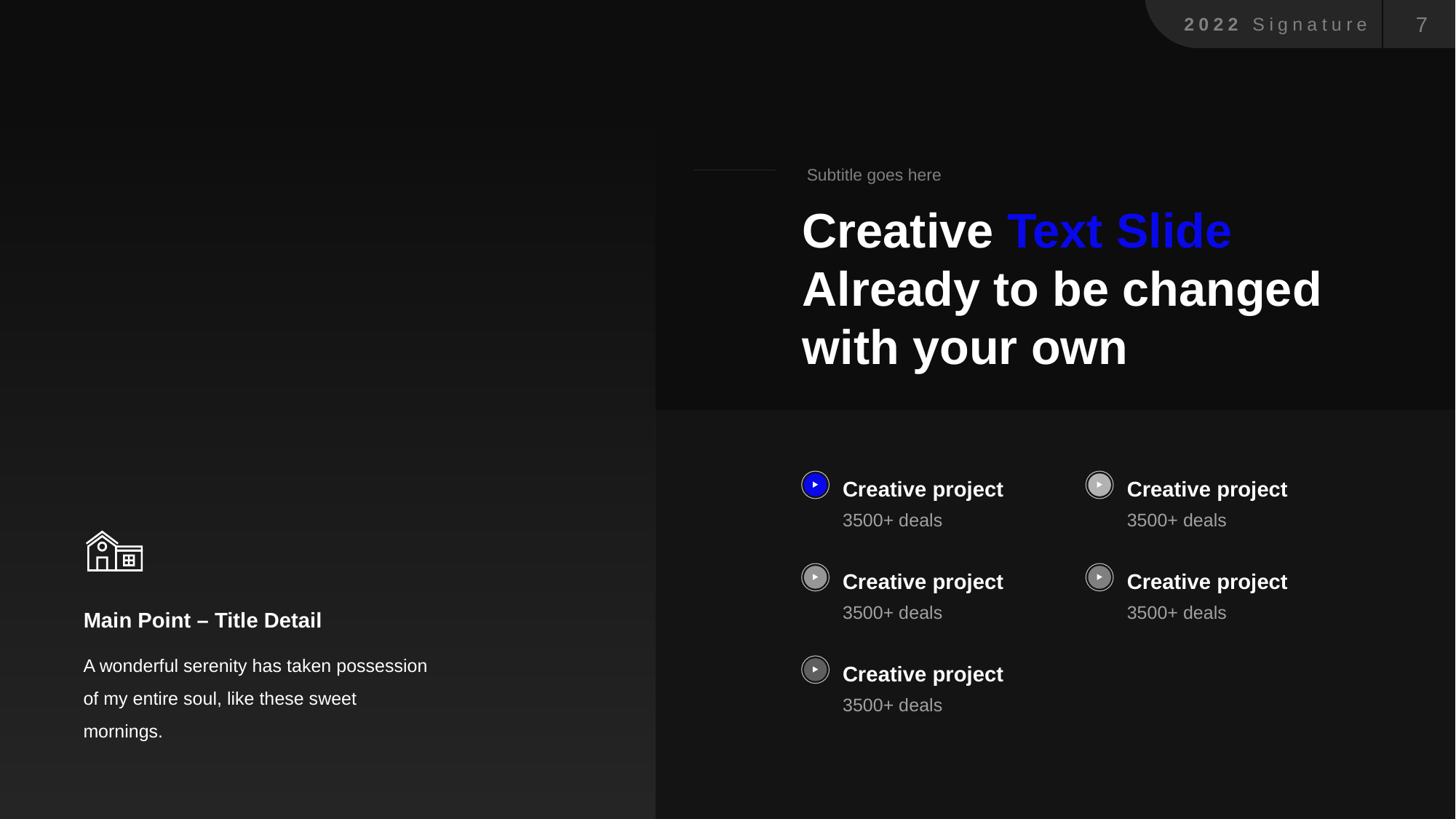

Subtitle goes here
Creative Text Slide Already to be changed with your own

Creative project
3500+ deals

Creative project
3500+ deals

Creative project
3500+ deals

Creative project
3500+ deals

Main Point – Title Detail
A wonderful serenity has taken possession of my entire soul, like these sweet mornings.
Creative project
3500+ deals